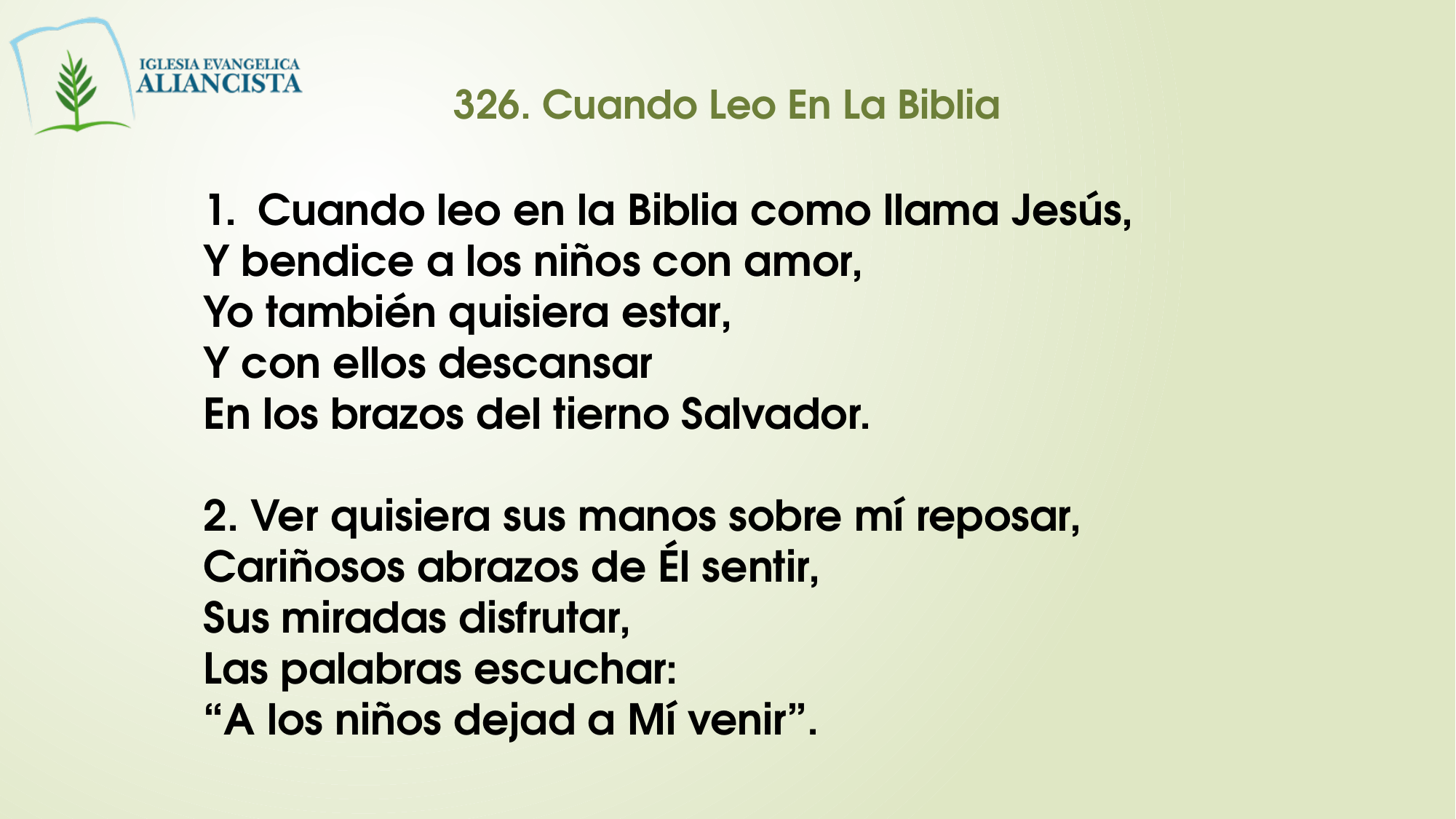

326. Cuando Leo En La Biblia
Cuando leo en la Biblia como llama Jesús,
Y bendice a los niños con amor,
Yo también quisiera estar,
Y con ellos descansar
En los brazos del tierno Salvador.

2. Ver quisiera sus manos sobre mí reposar,
Cariñosos abrazos de Él sentir,
Sus miradas disfrutar,
Las palabras escuchar:
“A los niños dejad a Mí venir”.